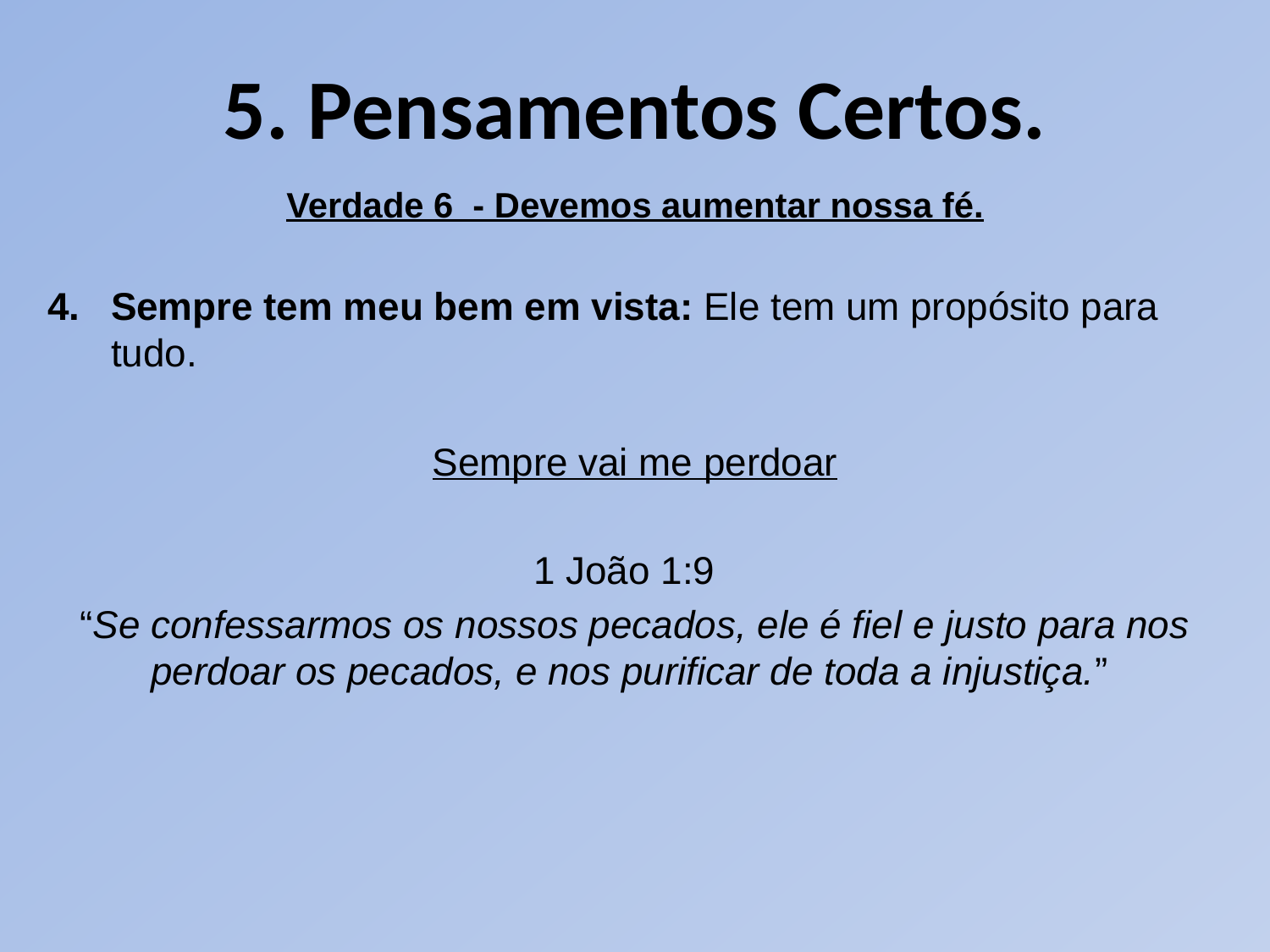

# 5. Pensamentos Certos.
Verdade 6  - Devemos aumentar nossa fé.

Sempre tem meu bem em vista: Ele tem um propósito para tudo.

Sempre vai me perdoar

1 João 1:9
“Se confessarmos os nossos pecados, ele é fiel e justo para nos perdoar os pecados, e nos purificar de toda a injustiça.”